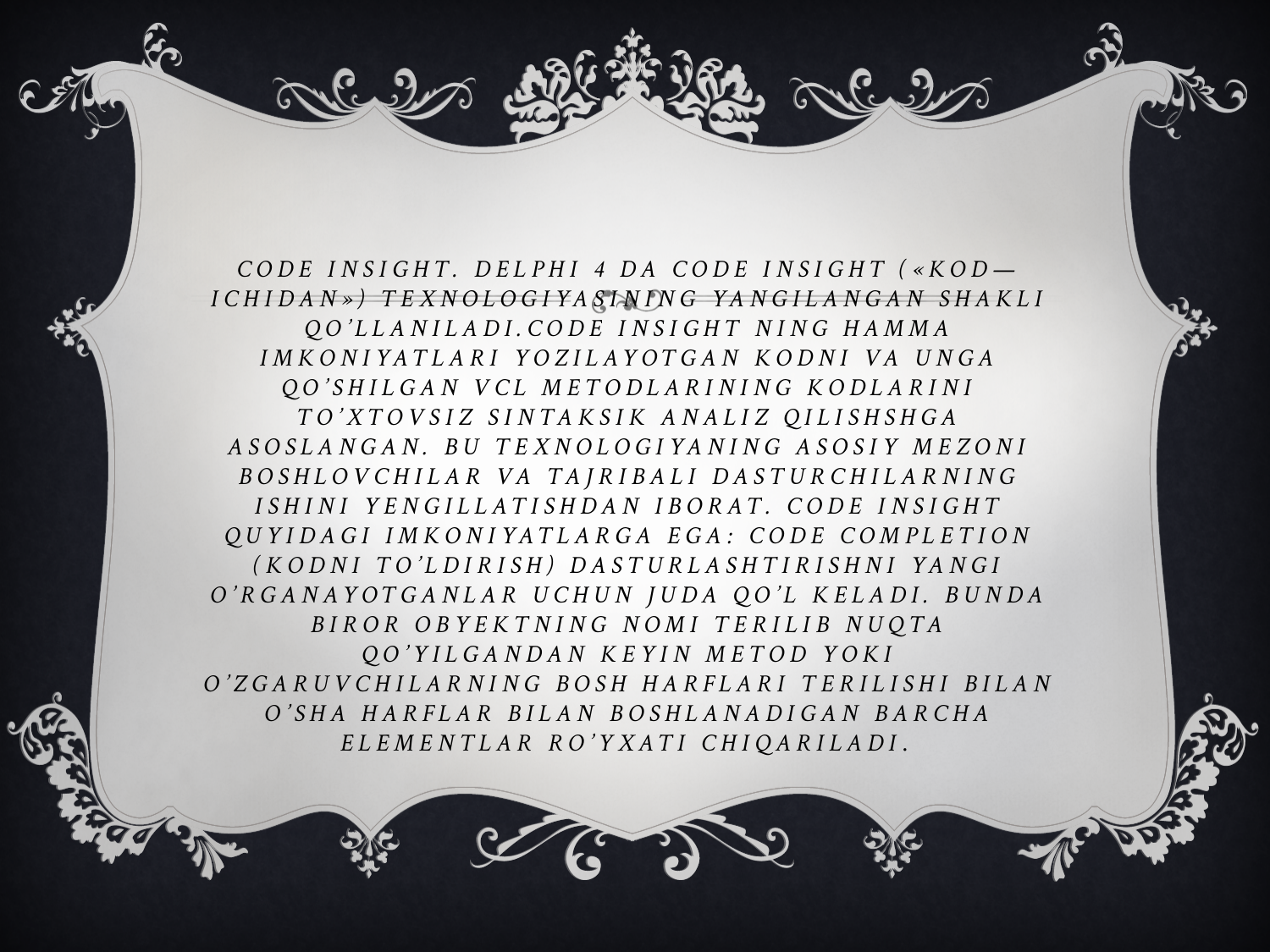

# Code Insight. Delphi 4 da Code Insight («Kod—ichidan») texnologiyasining yangilangan shakli qo’llaniladi.Code Insight ning hamma imkoniyatlari yozilayotgan kodni va unga qo’shilgan VCL metodlarining kodlarini to’xtovsiz sintaksik analiz qilishshga asoslangan. Bu texnologiyaning asosiy mezoni boshlovchilar va tajribali dasturchilarning ishini yengillatishdan iborat. Code Insight quyidagi imkoniyatlarga ega: Code Completion (kodni to’ldirish) Dasturlashtirishni yangi o’rganayotganlar uchun juda qo’l keladi. Bunda biror obyektning nomi terilib nuqta qo’yilgandan keyin metod yoki o’zgaruvchilarning bosh harflari terilishi bilan o’sha harflar bilan boshlanadigan barcha elementlar ro’yxati chiqariladi.